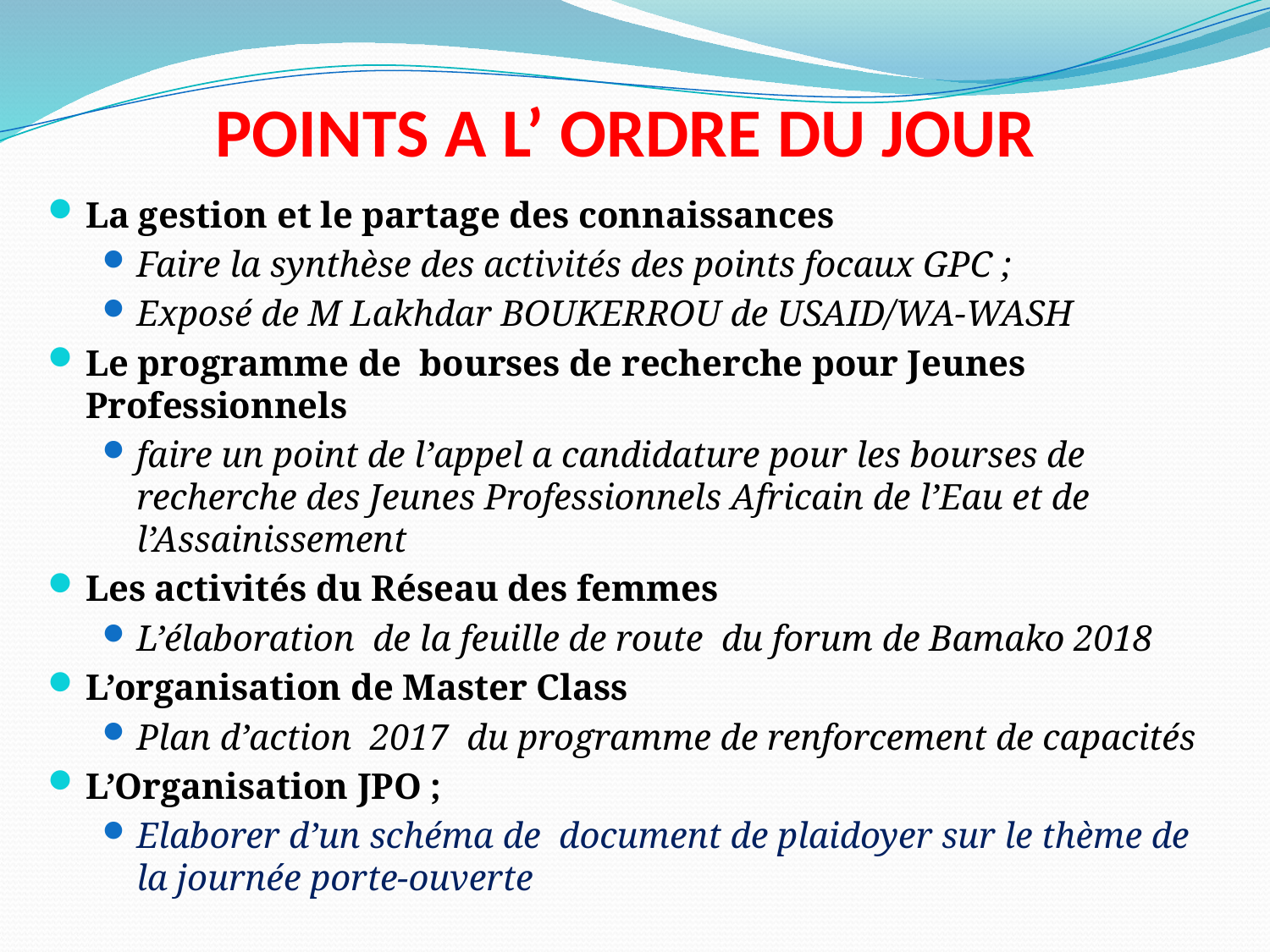

# POINTS A L’ ORDRE DU JOUR
La gestion et le partage des connaissances
Faire la synthèse des activités des points focaux GPC ;
Exposé de M Lakhdar BOUKERROU de USAID/WA-WASH
Le programme de  bourses de recherche pour Jeunes Professionnels
faire un point de l’appel a candidature pour les bourses de recherche des Jeunes Professionnels Africain de l’Eau et de l’Assainissement
Les activités du Réseau des femmes
L’élaboration  de la feuille de route  du forum de Bamako 2018
L’organisation de Master Class
Plan d’action  2017  du programme de renforcement de capacités
L’Organisation JPO ;
Elaborer d’un schéma de  document de plaidoyer sur le thème de la journée porte-ouverte